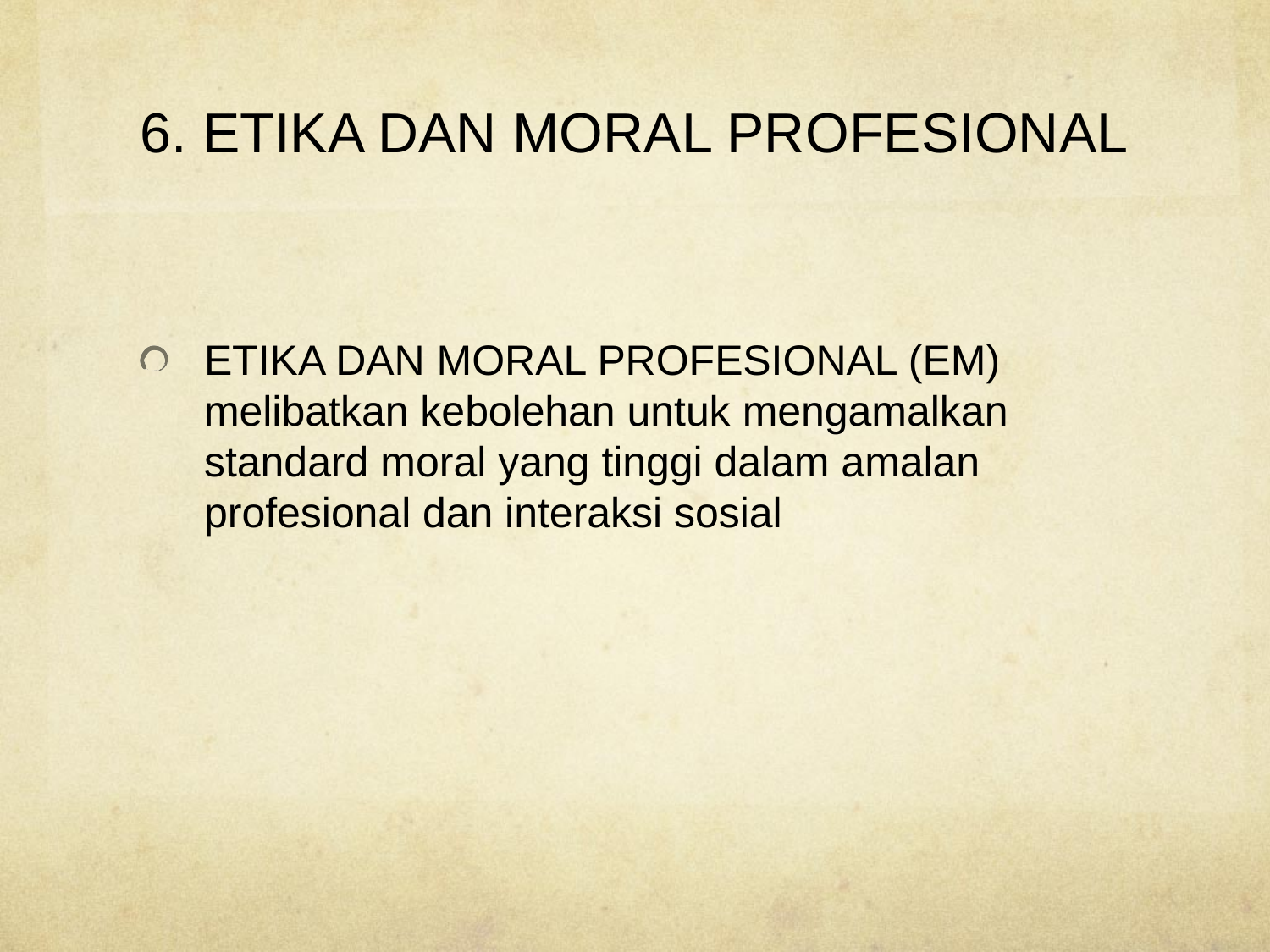

# 6. ETIKA DAN MORAL PROFESIONAL

ETIKA DAN MORAL PROFESIONAL (EM) melibatkan kebolehan untuk mengamalkan standard moral yang tinggi dalam amalan profesional dan interaksi sosial